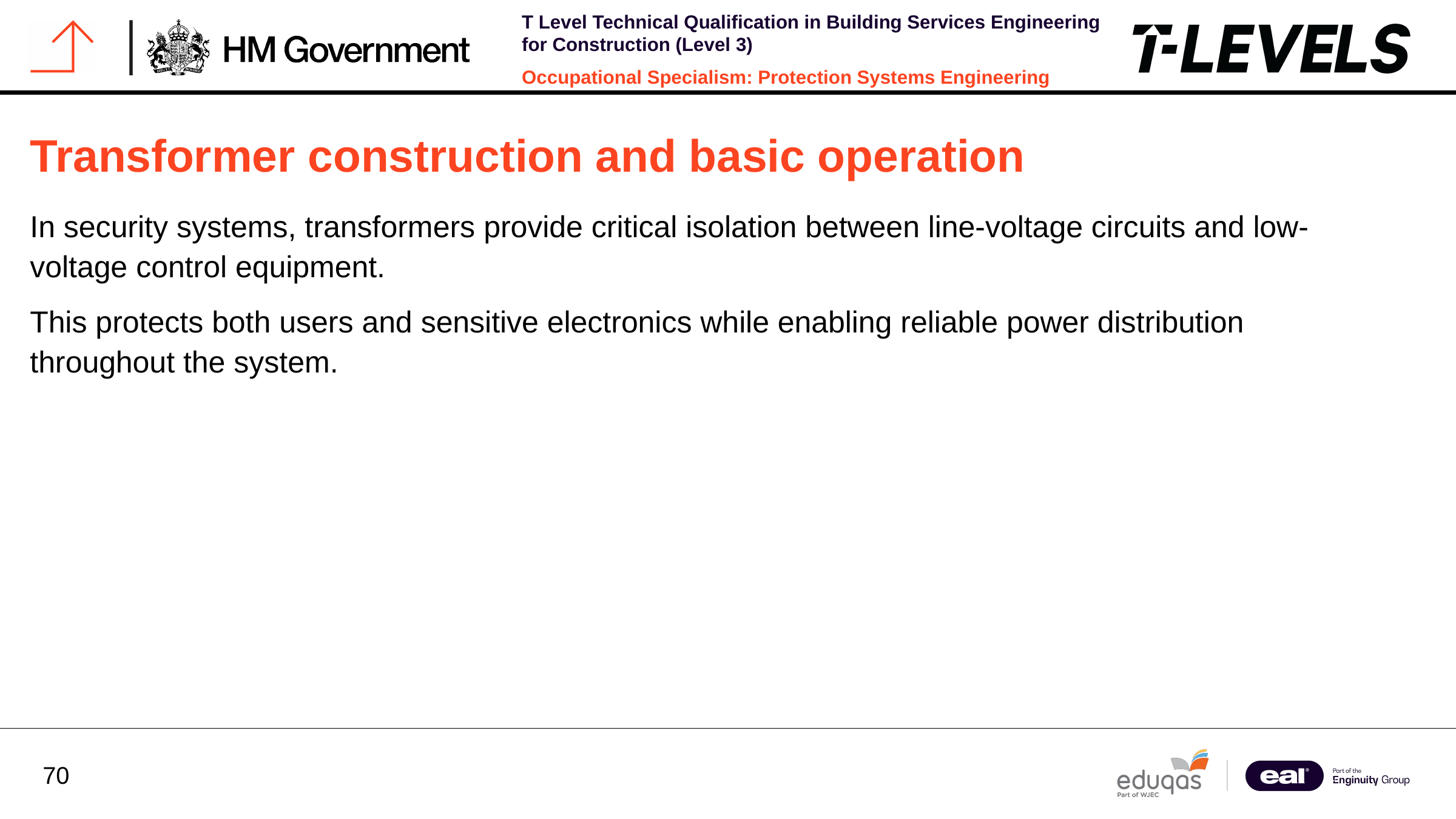

Transformer construction and basic operation
In security systems, transformers provide critical isolation between line-voltage circuits and low-voltage control equipment.
This protects both users and sensitive electronics while enabling reliable power distribution throughout the system.